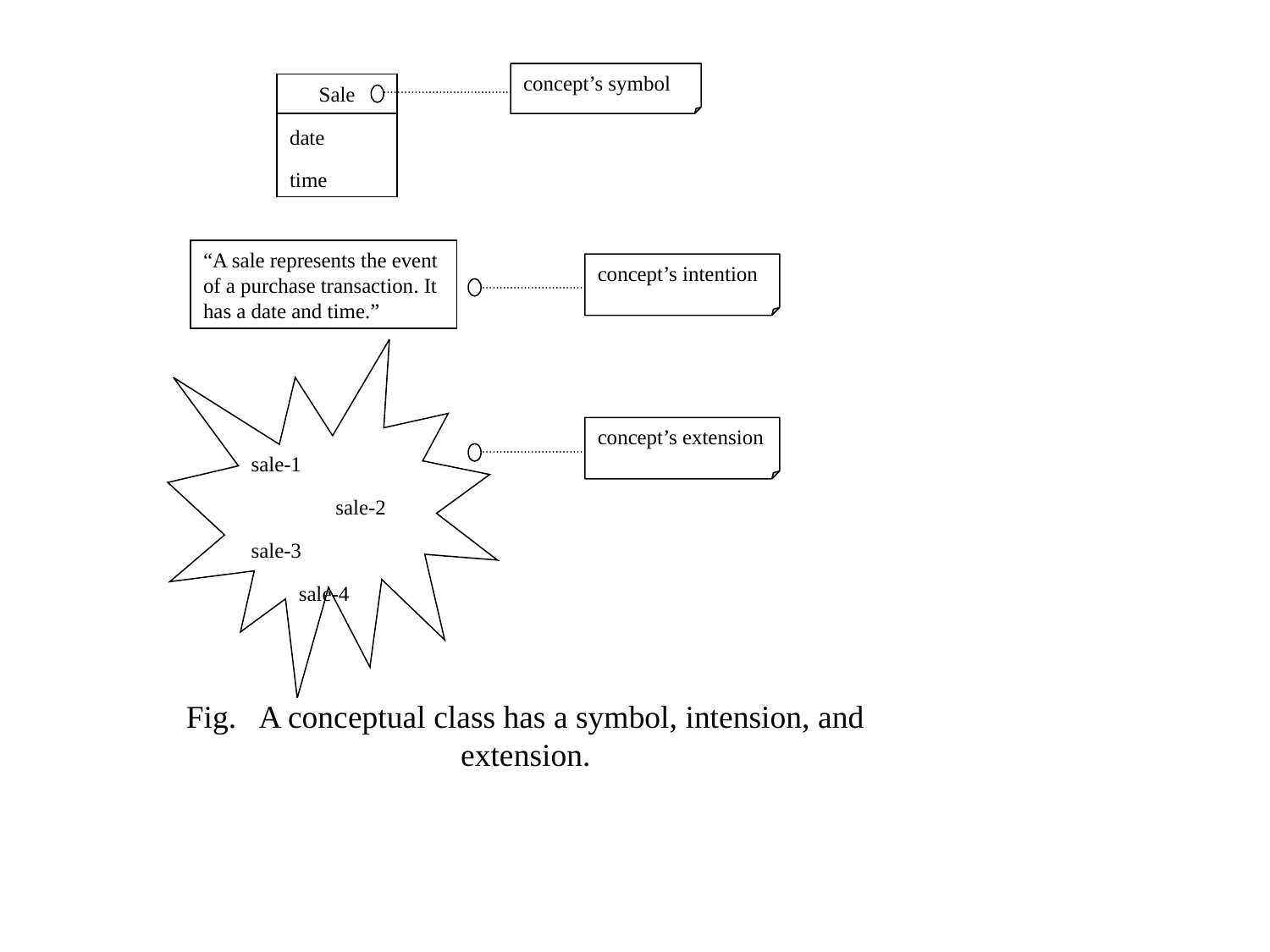

concept’s symbol
Sale
date
time

“A sale represents the event of a purchase transaction. It has a date and time.”
concept’s intention

sale-1
                sale-2
sale-3
         sale-4

concept’s extension

Fig.   A conceptual class has a symbol, intension, and extension.